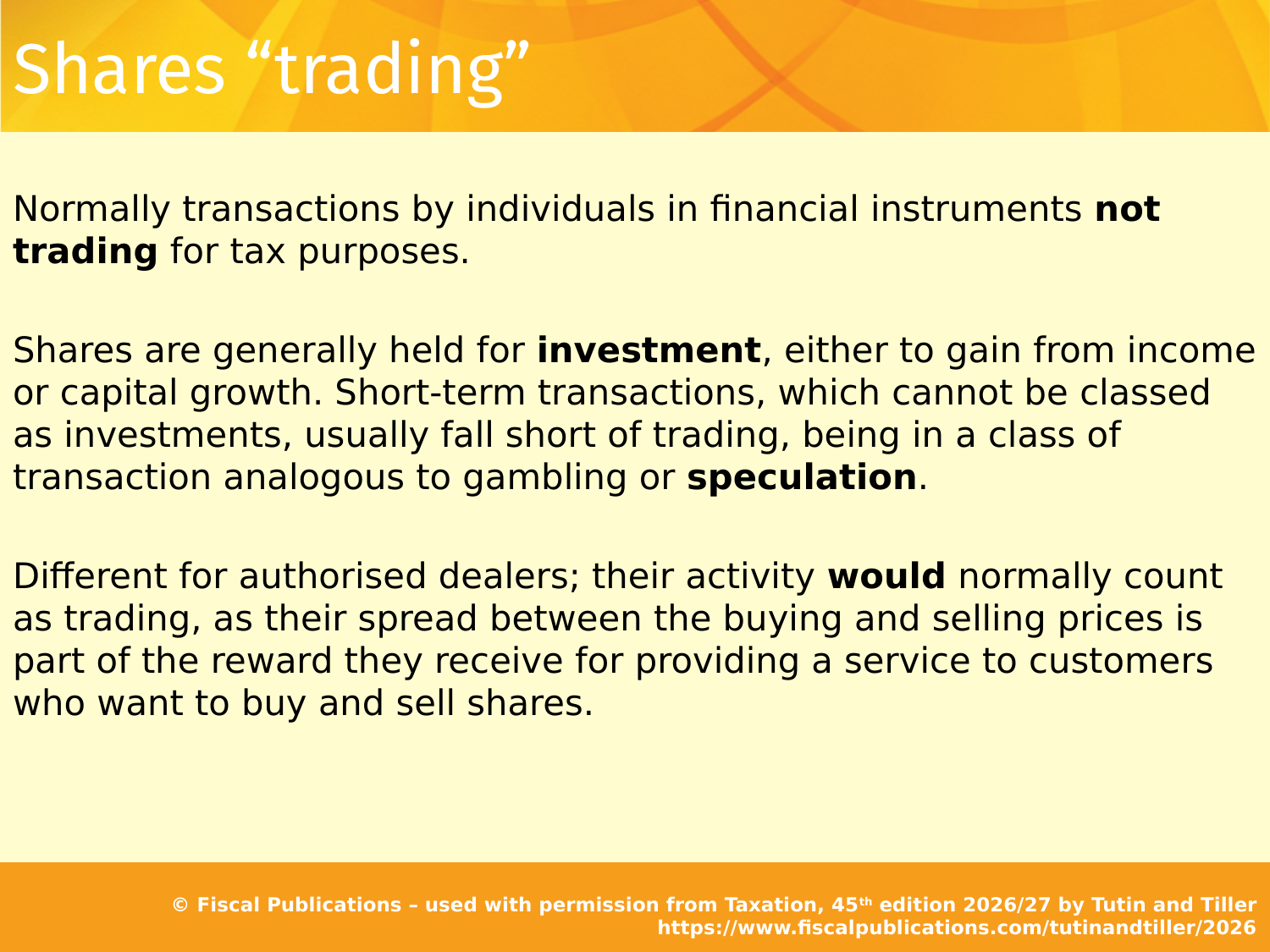

# Shares “trading”

Normally transactions by individuals in financial instruments not trading for tax purposes.

Shares are generally held for investment, either to gain from income or capital growth. Short-term transactions, which cannot be classed as investments, usually fall short of trading, being in a class of transaction analogous to gambling or speculation.

Different for authorised dealers; their activity would normally count as trading, as their spread between the buying and selling prices is part of the reward they receive for providing a service to customers who want to buy and sell shares.